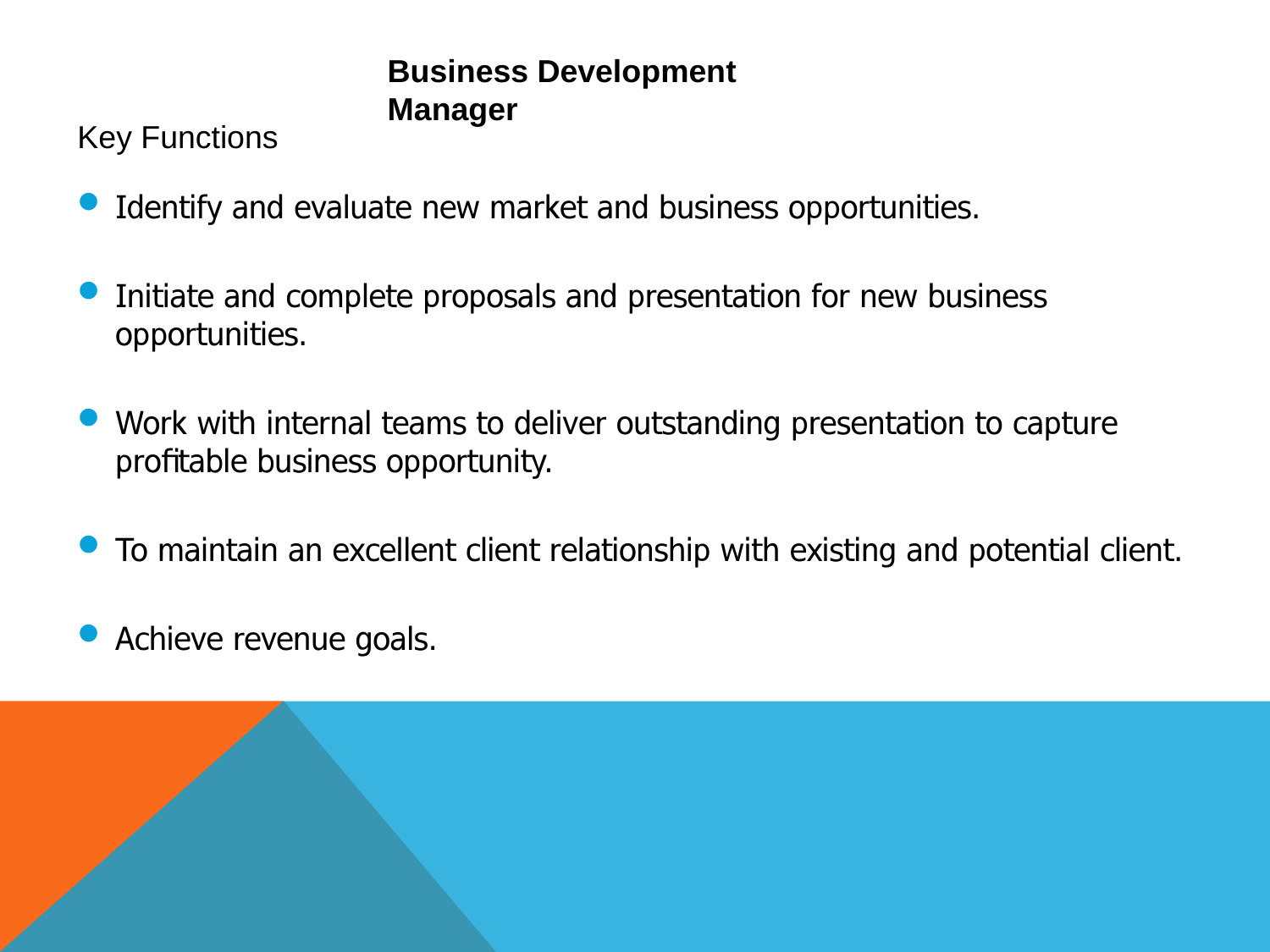

Business Development Manager
Key Functions

Identify and evaluate new market and business opportunities.

Initiate and complete proposals and presentation for new business opportunities.

Work with internal teams to deliver outstanding presentation to capture profitable business opportunity.

To maintain an excellent client relationship with existing and potential client.

Achieve revenue goals.